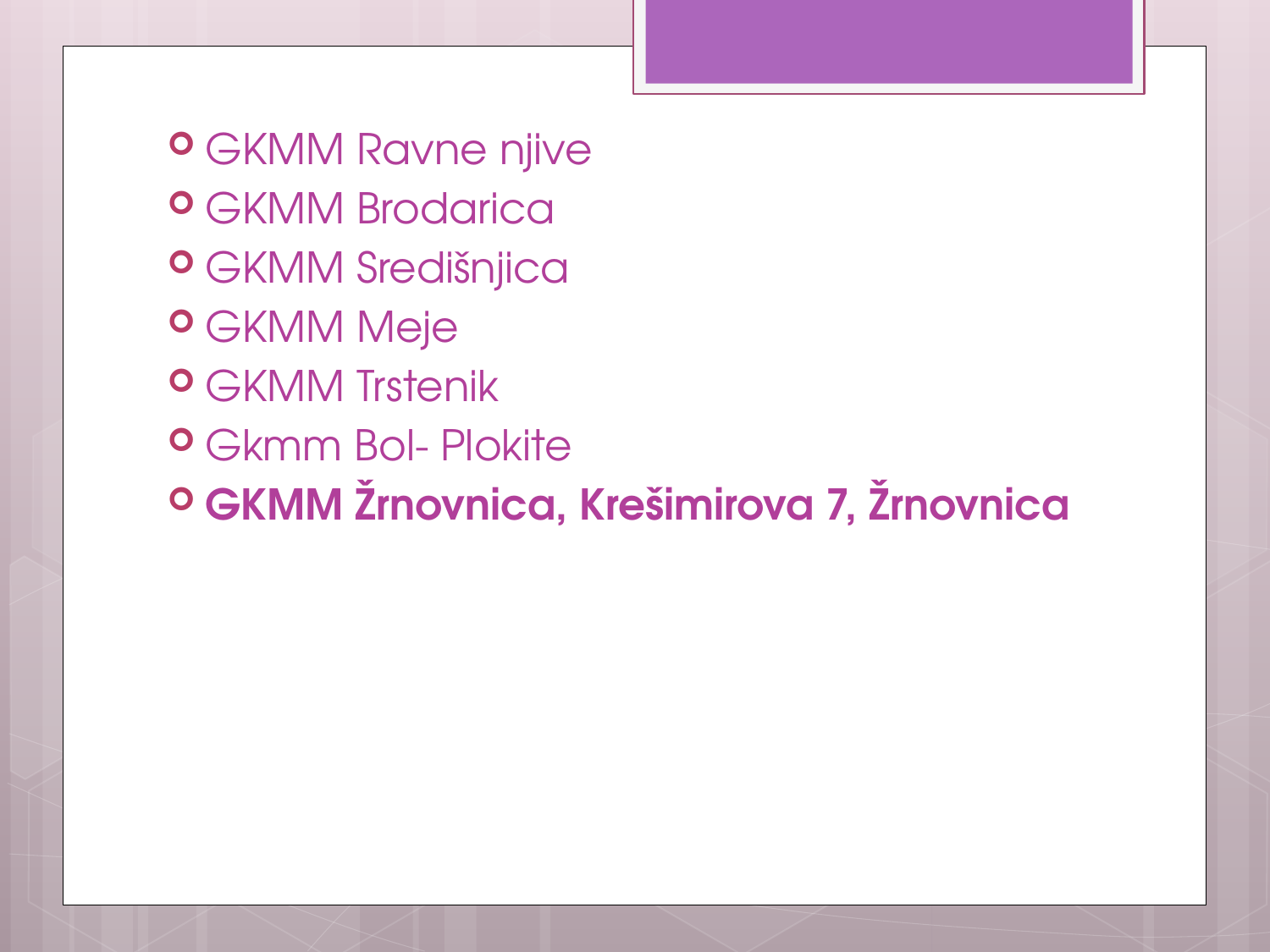

GKMM Ravne njive
GKMM Brodarica
GKMM Središnjica
GKMM Meje
GKMM Trstenik
Gkmm Bol- Plokite
GKMM Žrnovnica, Krešimirova 7, Žrnovnica